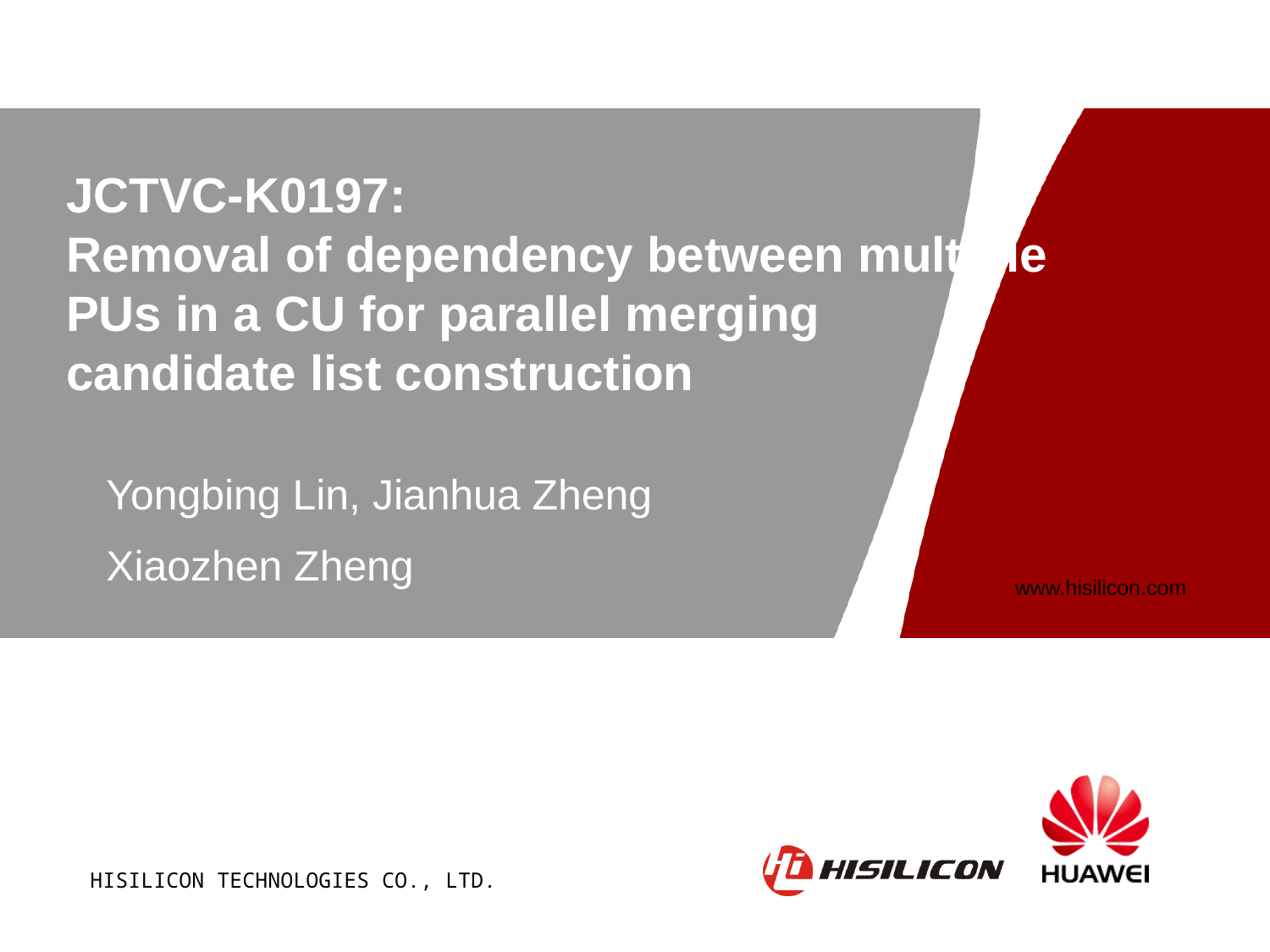

# JCTVC-K0197: Removal of dependency between multiple PUs in a CU for parallel merging candidate list construction
Yongbing Lin, Jianhua Zheng
Xiaozhen Zheng